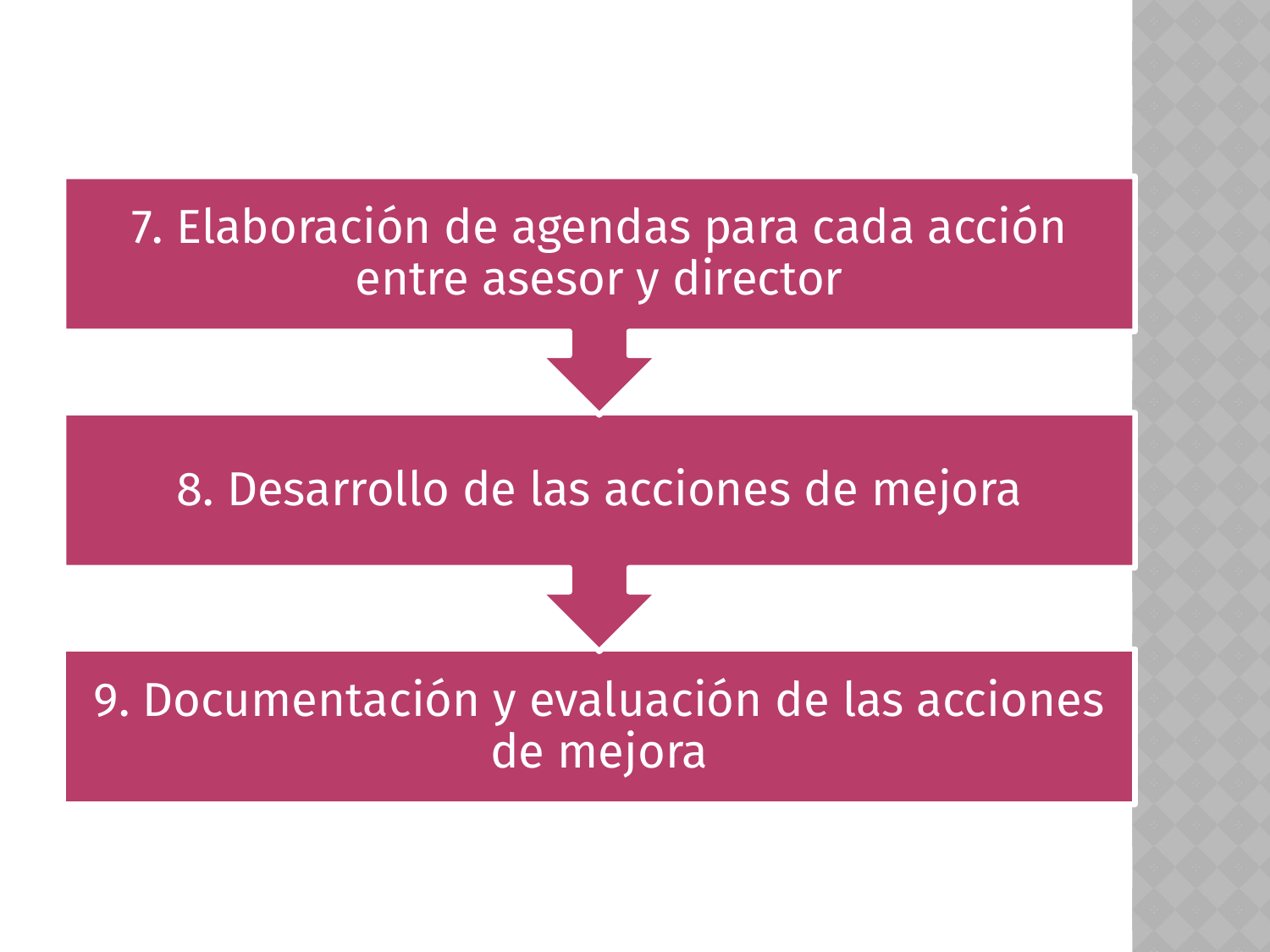

9. Documentación y evaluación de las acciones de mejora
8. Desarrollo de las acciones de mejora
7. Elaboración de agendas para cada acción entre asesor y director